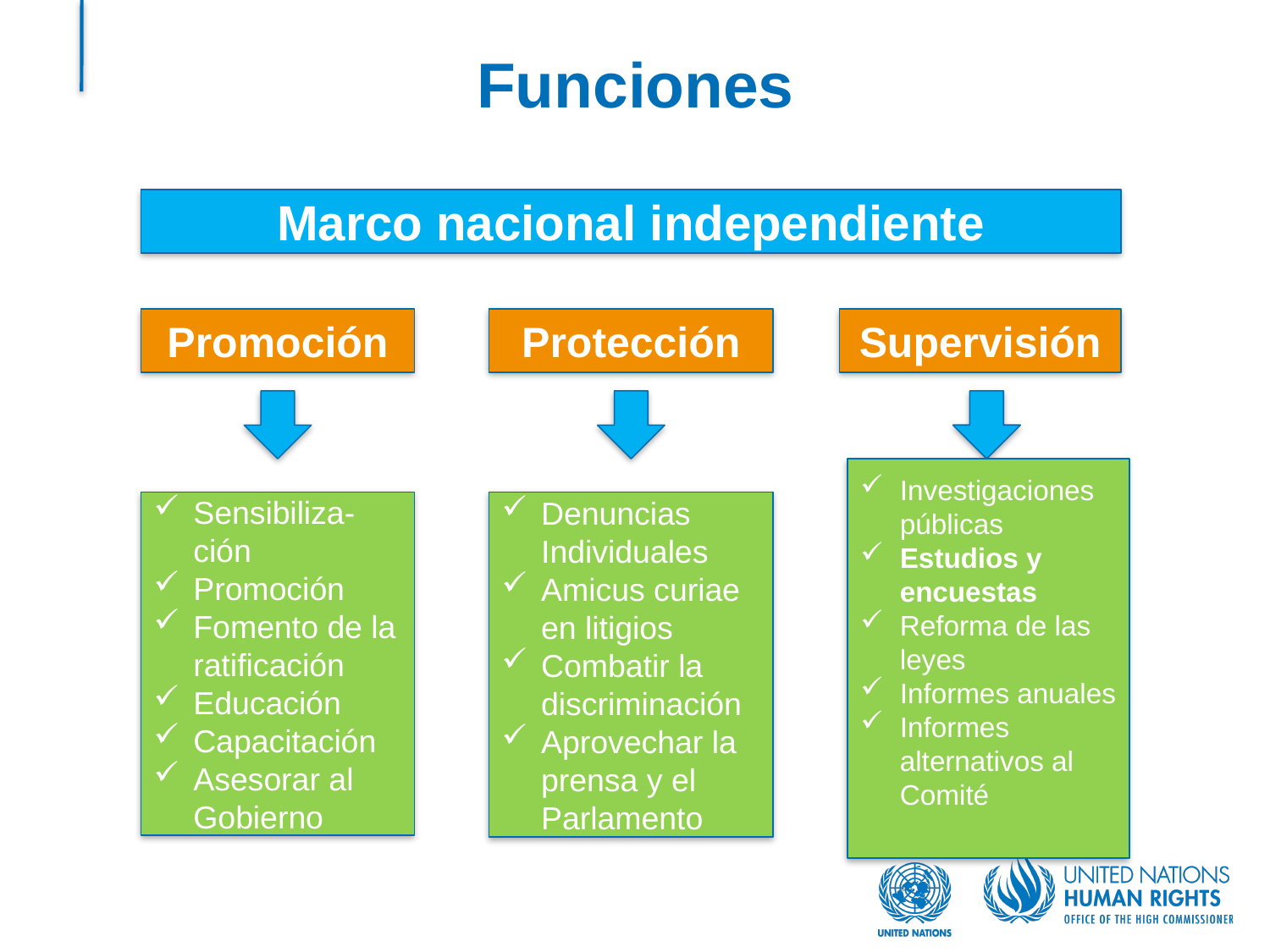

# Funciones

Marco nacional independiente
Promoción
Protección
Supervisión

Investigaciones públicas
Estudios y encuestas
Reforma de las leyes
Informes anuales
Informes alternativos al  Comité

Sensibiliza-ción
Promoción
Fomento de la ratificación
Educación
Capacitación
Asesorar al  Gobierno
Denuncias Individuales
Amicus curiae en litigios
Combatir la discriminación
Aprovechar la prensa y el  Parlamento